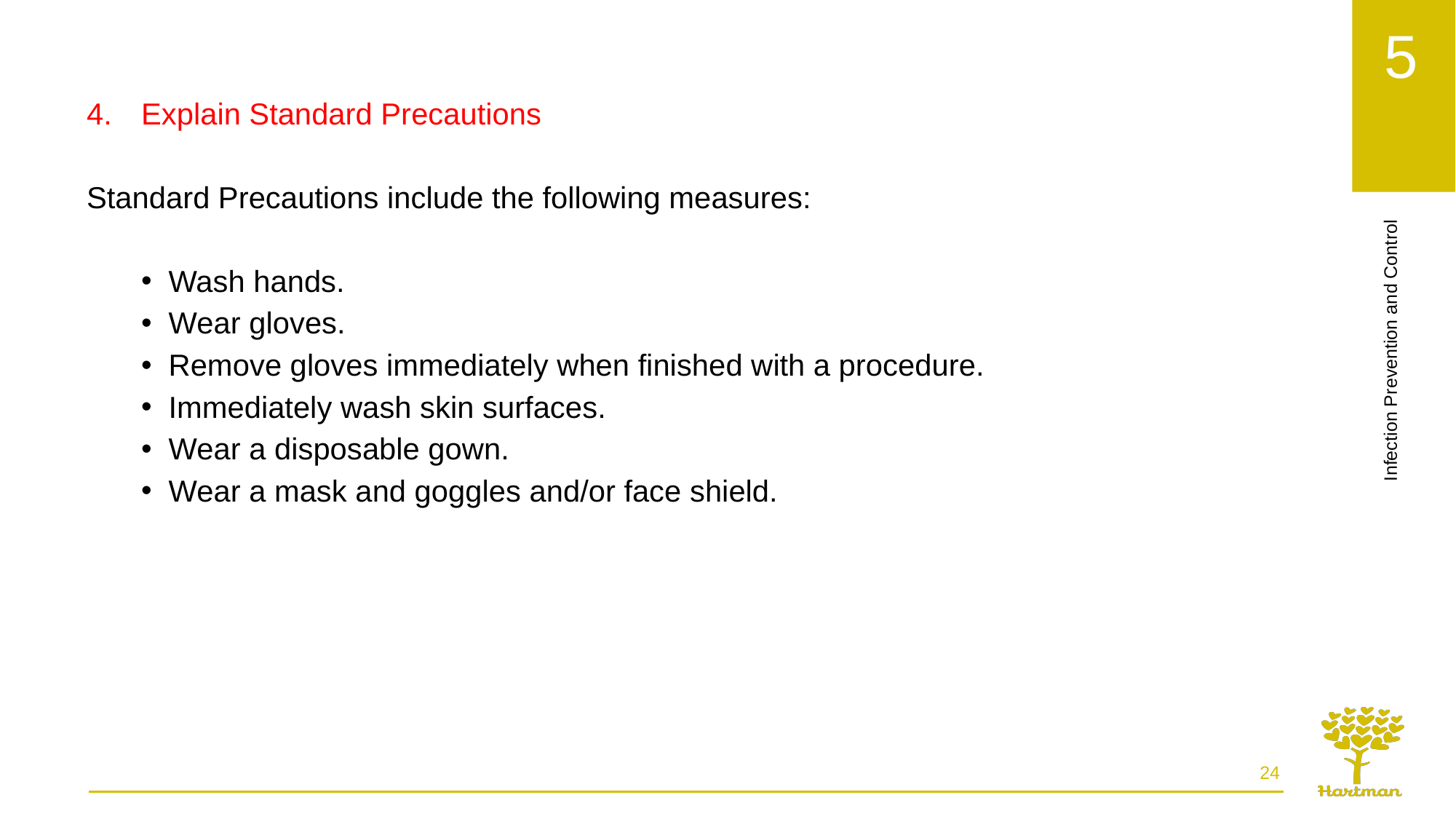

Explain Standard Precautions

Standard Precautions include the following measures:

Wash hands.
Wear gloves.
Remove gloves immediately when finished with a procedure.
Immediately wash skin surfaces.
Wear a disposable gown.
Wear a mask and goggles and/or face shield.

24